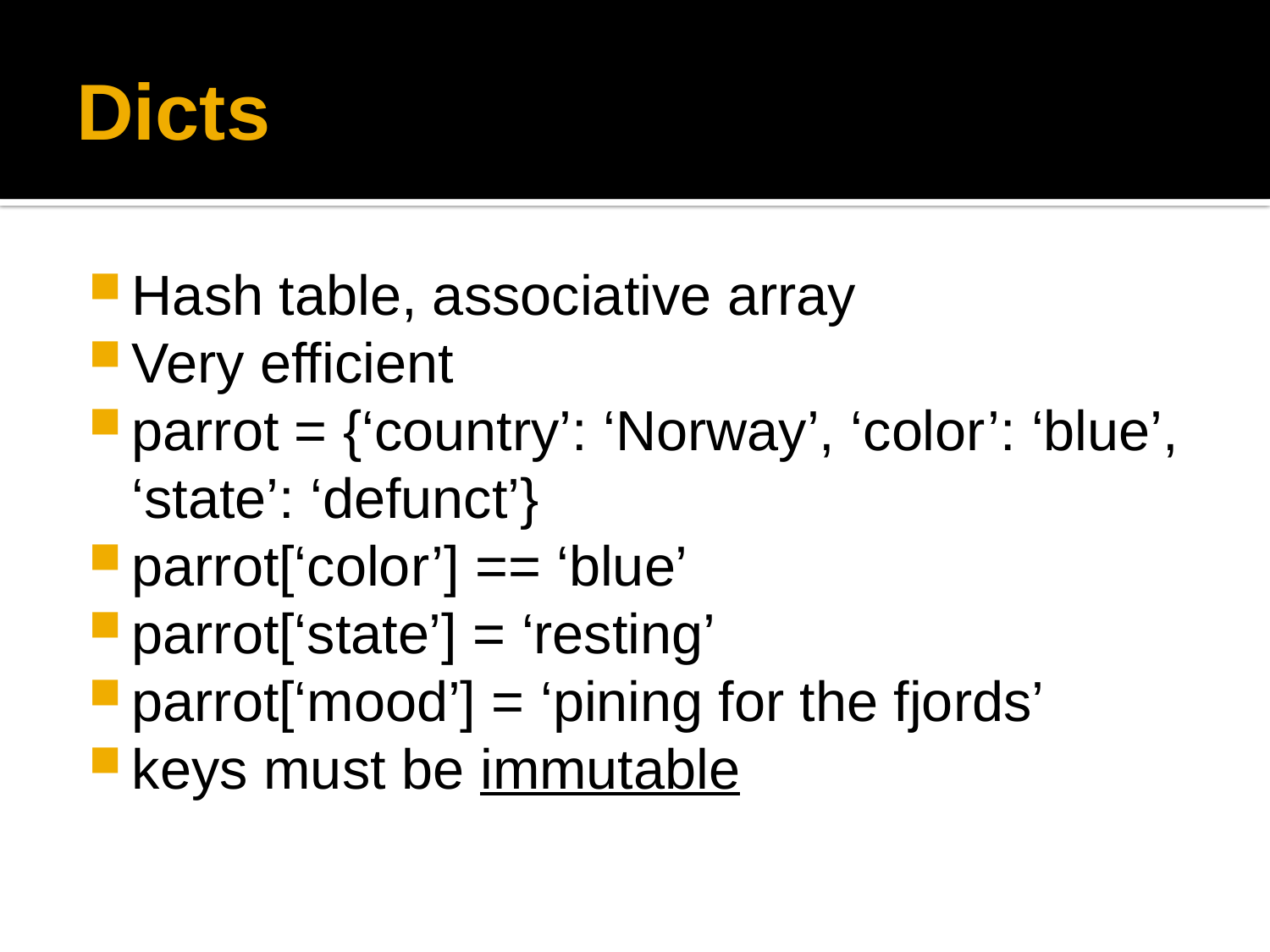

# Dicts
Hash table, associative array
Very efficient
parrot = {‘country’: ‘Norway’, ‘color’: ‘blue’, ‘state’: ‘defunct’}
parrot[‘color’] == ‘blue’
parrot[‘state’] = ‘resting’
parrot[‘mood’] = ‘pining for the fjords’
keys must be immutable